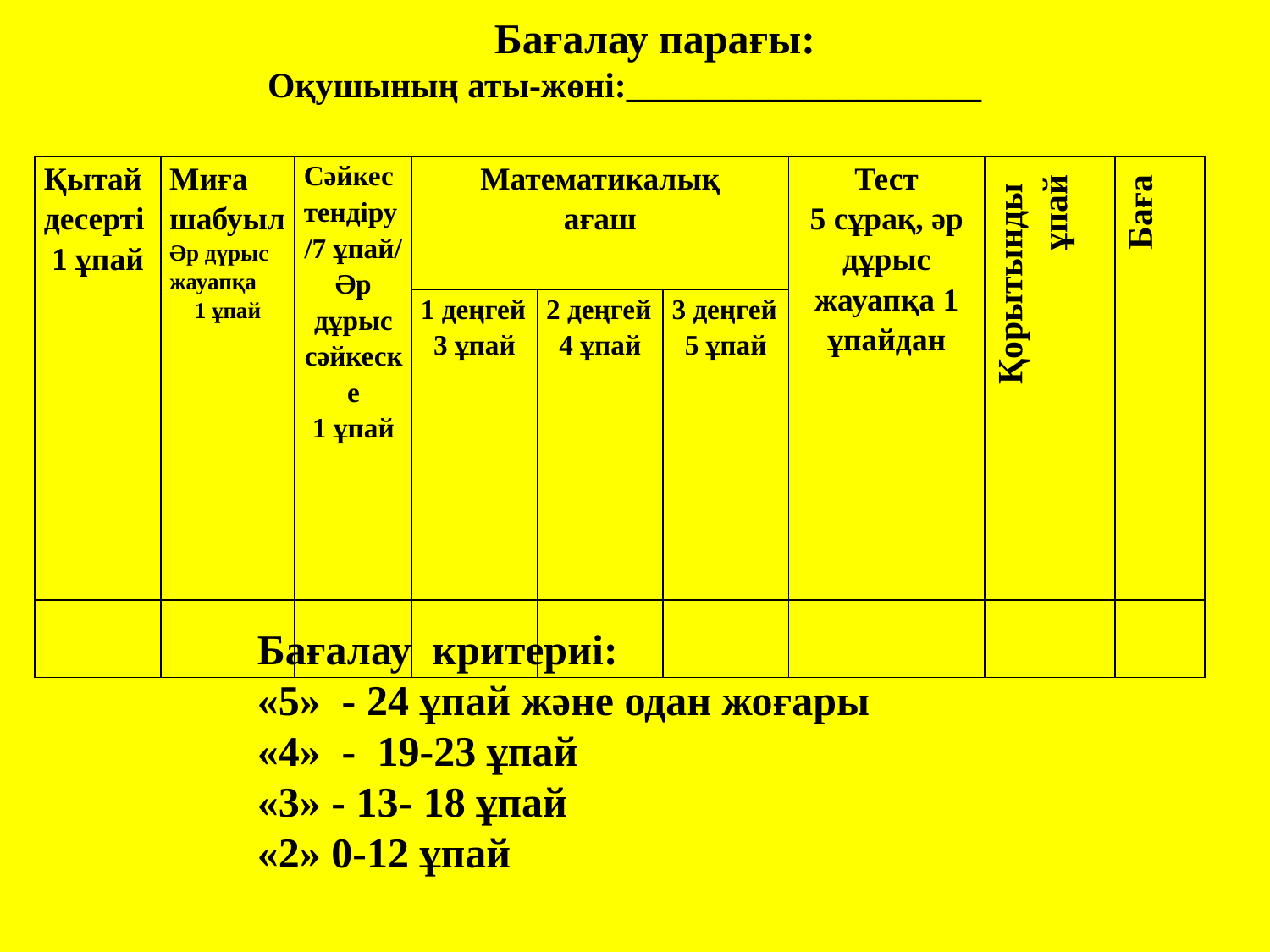

Бағалау парағы:
Оқушының аты-жөні:____________________
| Қытай десерті 1 ұпай | Миға шабуыл Әр дүрыс жауапқа 1 ұпай | Сәйкестендіру /7 ұпай/ Әр дұрыс сәйкеске 1 ұпай | Математикалық ағаш |  |  | Тест 5 сұрақ, әр дұрыс жауапқа 1 ұпайдан | Қорытынды ұпай | Баға |
| --- | --- | --- | --- | --- | --- | --- | --- | --- |
|  |  |  | 1 деңгей 3 ұпай | 2 деңгей 4 ұпай | 3 деңгей 5 ұпай |  |  |  |
|  |  |  |  |  |  |  |  |  |
Бағалау  критериі:
«5»  - 24 ұпай және одан жоғары
«4»  -  19-23 ұпай
«3» - 13- 18 ұпай
«2» 0-12 ұпай